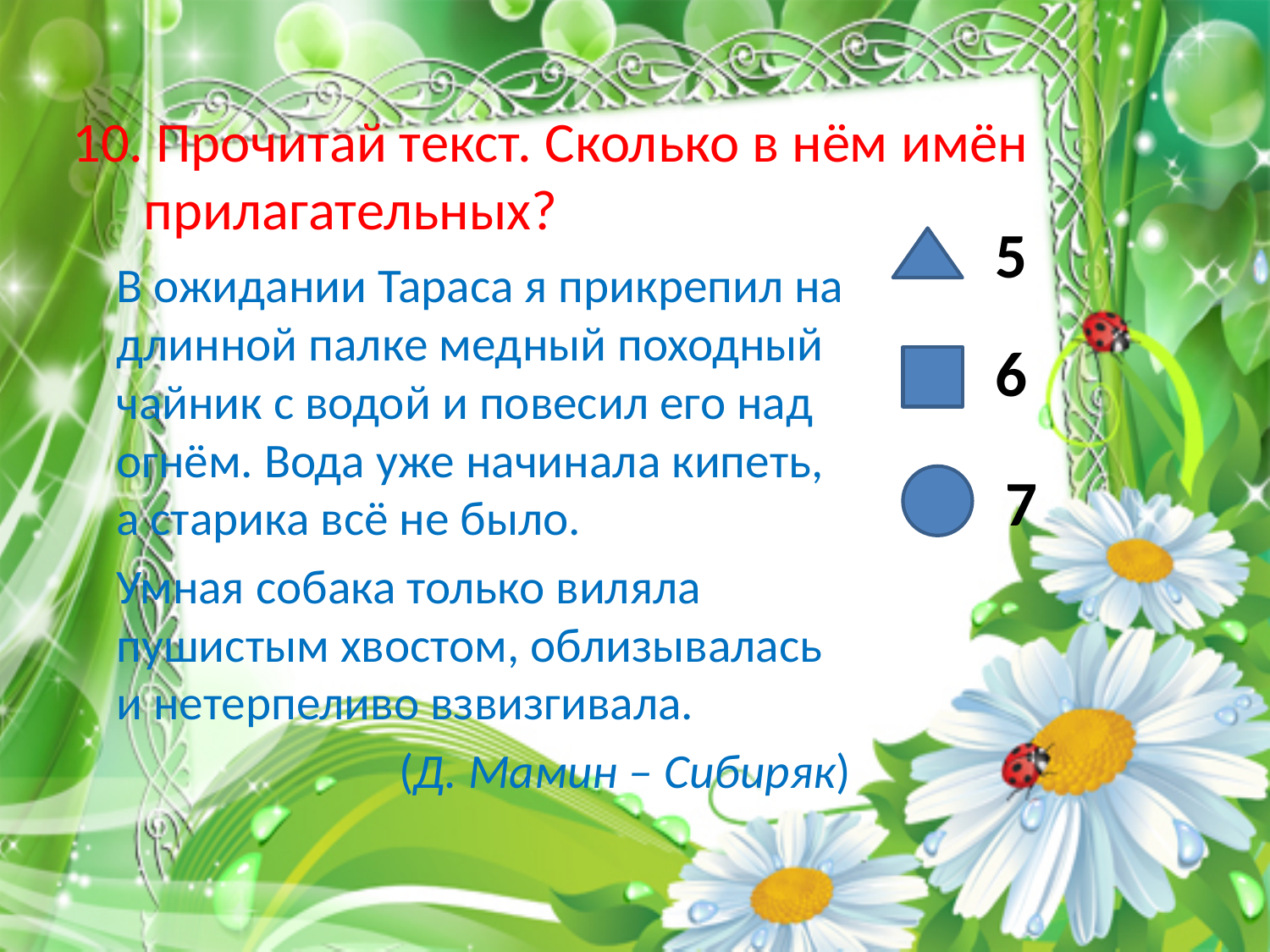

# 10. Прочитай текст. Сколько в нём имён прилагательных?
5

		В ожидании Тараса я прикрепил на длинной палке медный походный чайник с водой и повесил его над огнём. Вода уже начинала кипеть, а старика всё не было.
		Умная собака только виляла пушистым хвостом, облизывалась и нетерпеливо взвизгивала.
(Д. Мамин – Сибиряк)
6

7